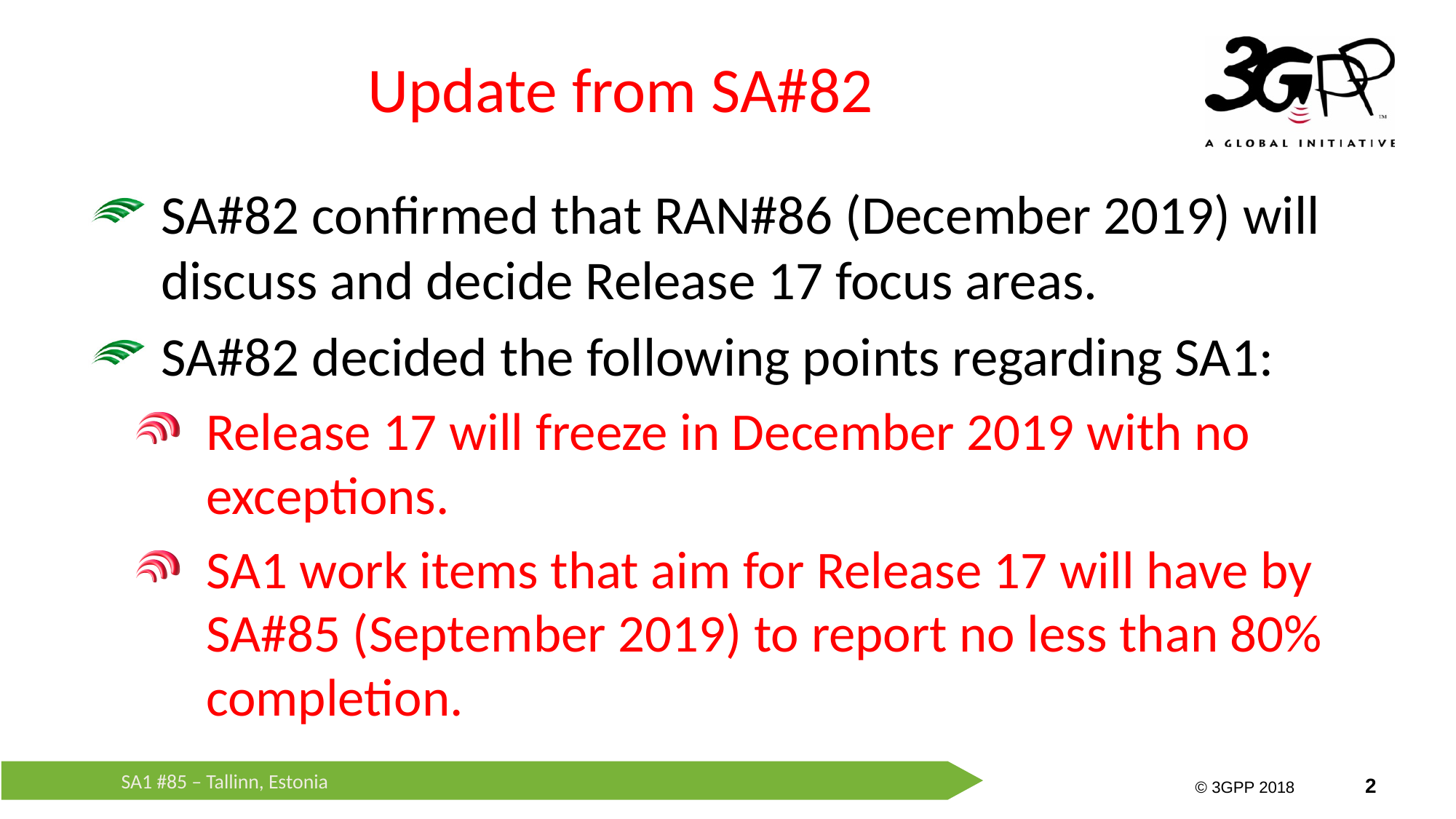

# Update from SA#82
SA#82 confirmed that RAN#86 (December 2019) will discuss and decide Release 17 focus areas.
SA#82 decided the following points regarding SA1:
Release 17 will freeze in December 2019 with no exceptions.
SA1 work items that aim for Release 17 will have by SA#85 (September 2019) to report no less than 80% completion.